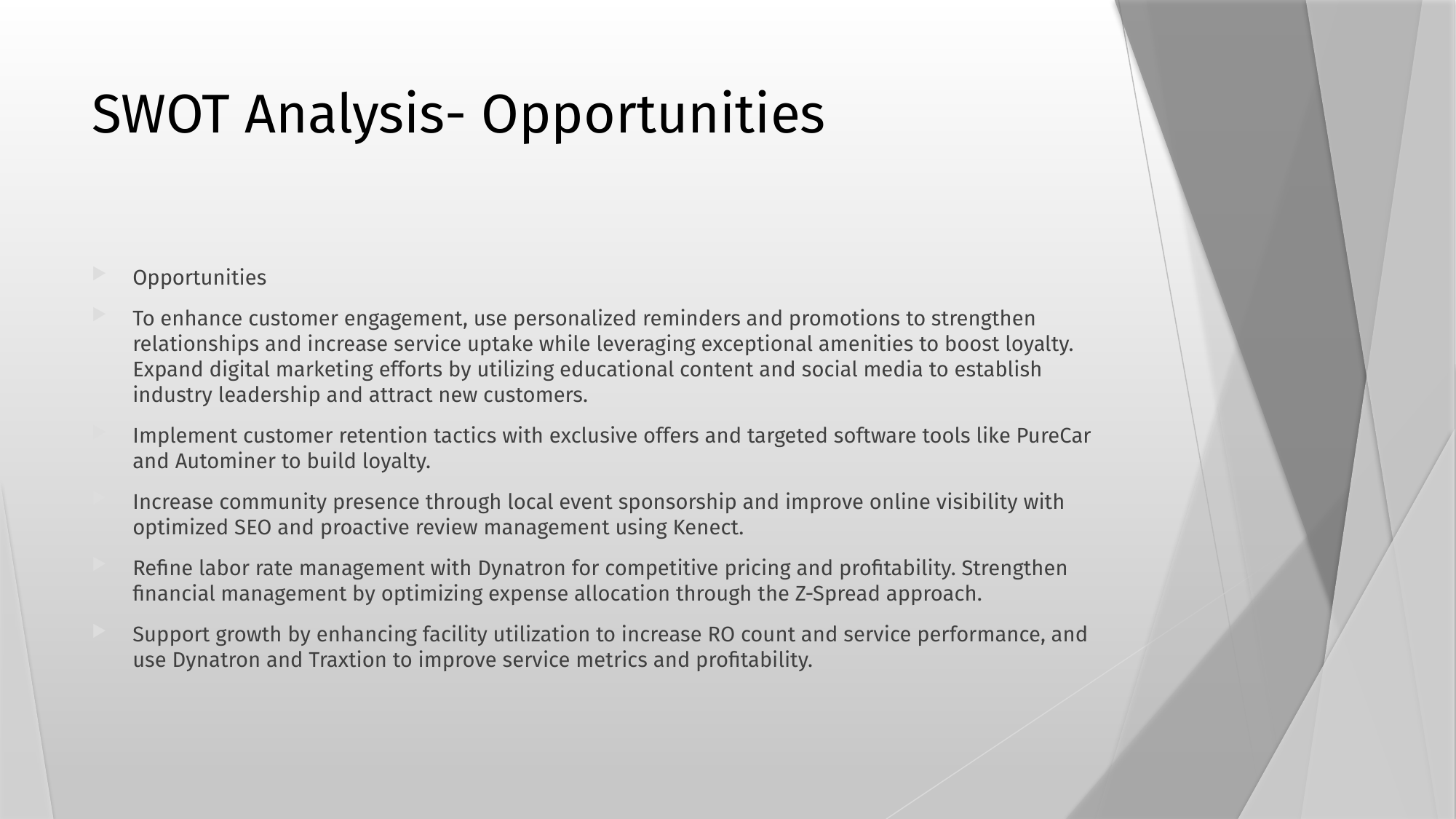

# SWOT Analysis- Opportunities
Opportunities
To enhance customer engagement, use personalized reminders and promotions to strengthen relationships and increase service uptake while leveraging exceptional amenities to boost loyalty. Expand digital marketing efforts by utilizing educational content and social media to establish industry leadership and attract new customers.
Implement customer retention tactics with exclusive offers and targeted software tools like PureCar and Autominer to build loyalty.
Increase community presence through local event sponsorship and improve online visibility with optimized SEO and proactive review management using Kenect.
Refine labor rate management with Dynatron for competitive pricing and profitability. Strengthen financial management by optimizing expense allocation through the Z-Spread approach.
Support growth by enhancing facility utilization to increase RO count and service performance, and use Dynatron and Traxtion to improve service metrics and profitability.